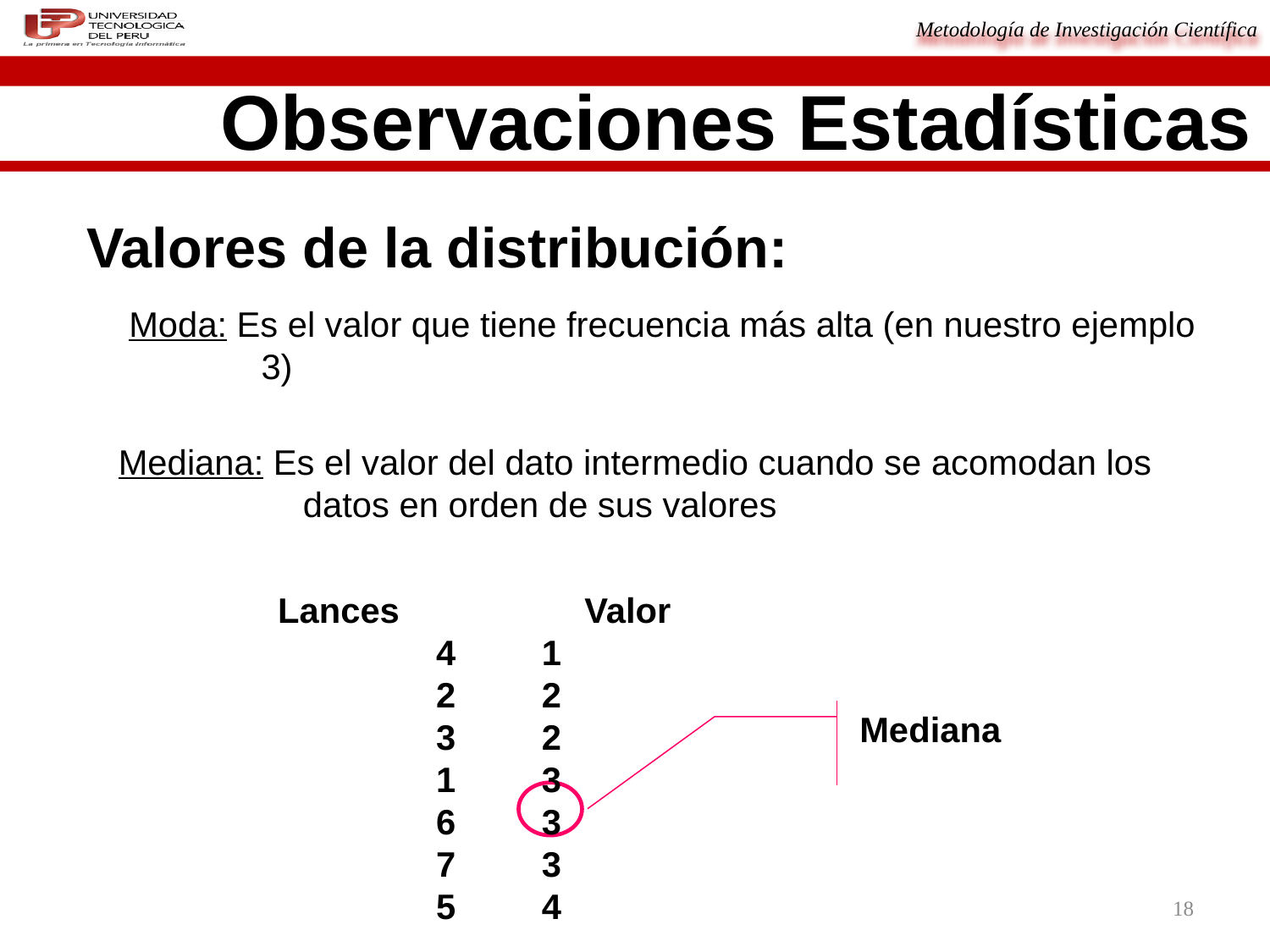

Observaciones Estadísticas
Valores de la distribución:
Moda: Es el valor que tiene frecuencia más alta (en nuestro ejemplo 3)
Mediana: Es el valor del dato intermedio cuando se acomodan los datos en orden de sus valores
Lances
Valor
4
2
3
1
6
7
5
1
2
2
3
3
3
4
Mediana

18